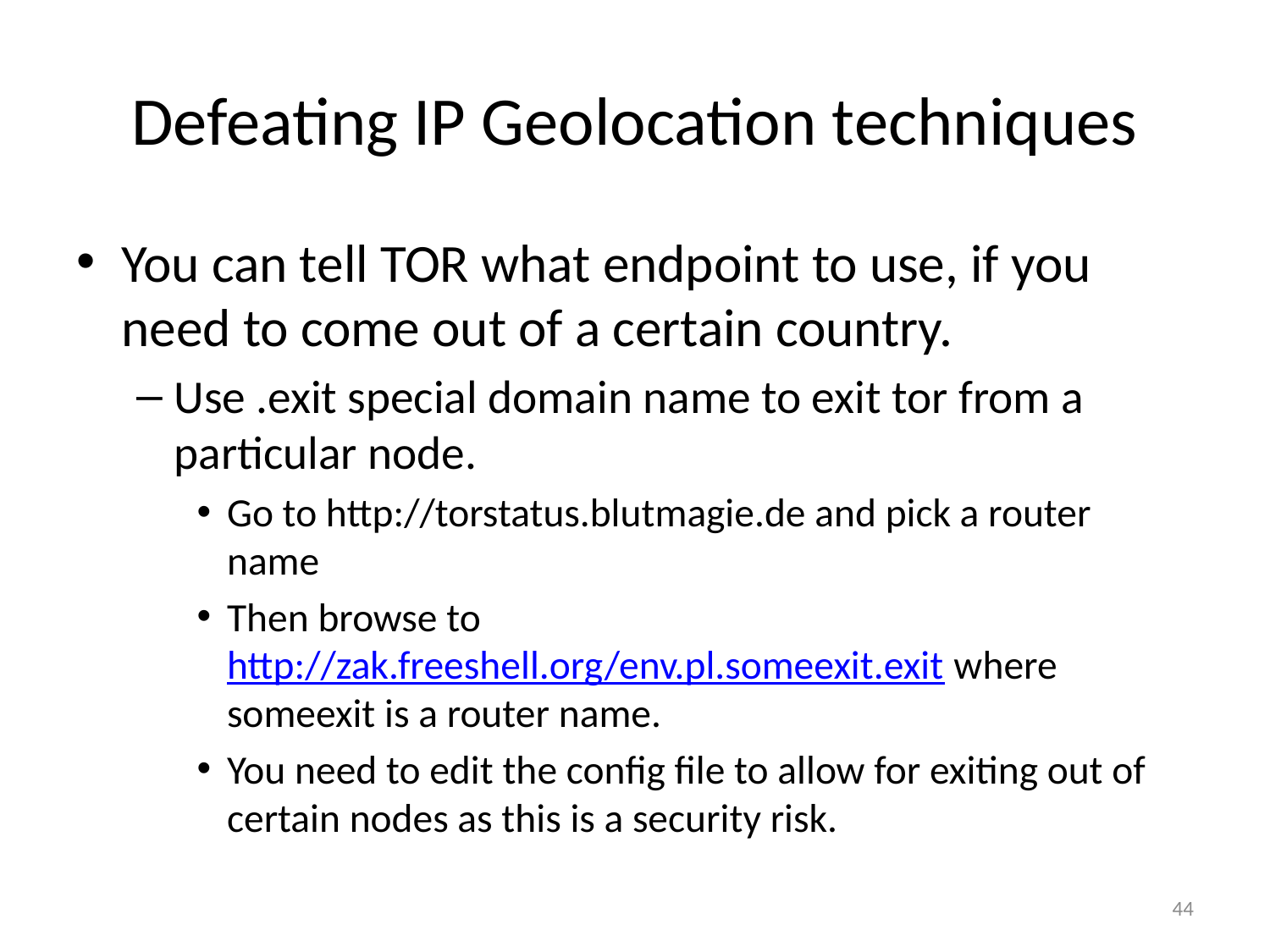

# Defeating IP Geolocation techniques
You can tell TOR what endpoint to use, if you need to come out of a certain country.
Use .exit special domain name to exit tor from a particular node.
Go to http://torstatus.blutmagie.de and pick a router name
Then browse to http://zak.freeshell.org/env.pl.someexit.exit where someexit is a router name.
You need to edit the config file to allow for exiting out of certain nodes as this is a security risk.
44